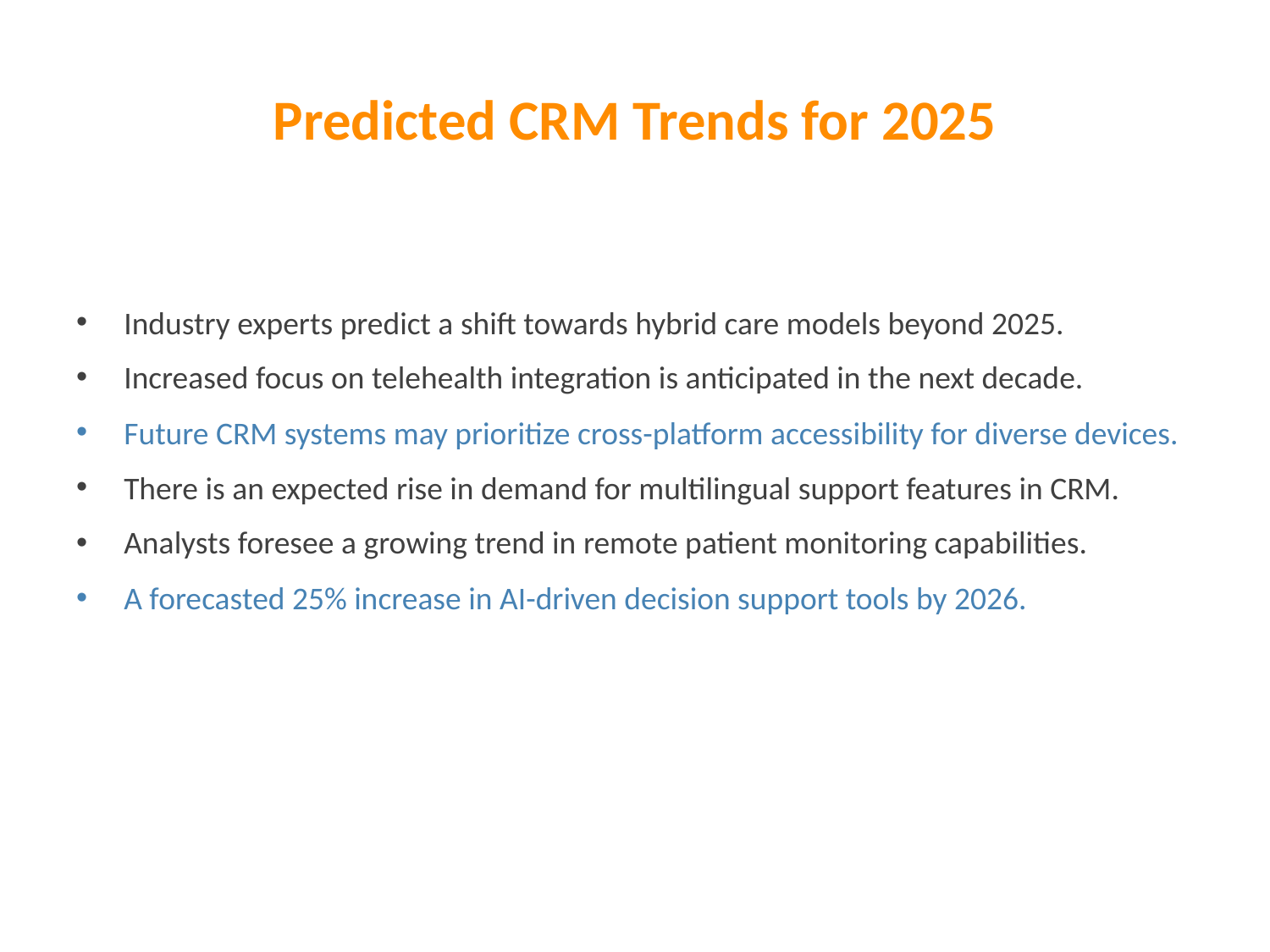

# Predicted CRM Trends for 2025

Industry experts predict a shift towards hybrid care models beyond 2025.
Increased focus on telehealth integration is anticipated in the next decade.
Future CRM systems may prioritize cross-platform accessibility for diverse devices.
There is an expected rise in demand for multilingual support features in CRM.
Analysts foresee a growing trend in remote patient monitoring capabilities.
A forecasted 25% increase in AI-driven decision support tools by 2026.